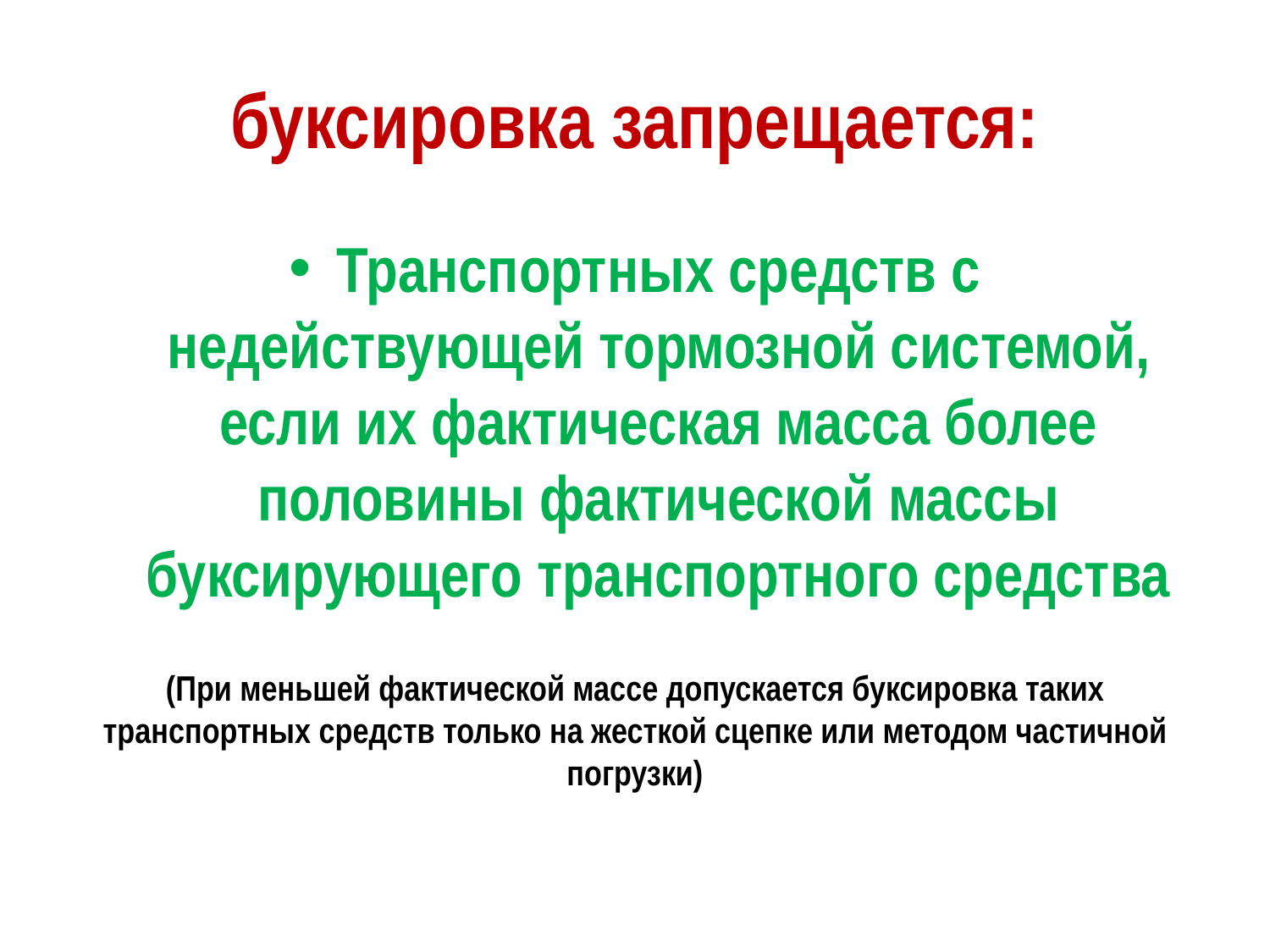

# буксировка запрещается:
Транспортных средств с недействующей тормозной системой, если их фактическая масса более половины фактической массы буксирующего транспортного средства

(При меньшей фактической массе допускается буксировка таких транспортных средств только на жесткой сцепке или методом частичной погрузки)